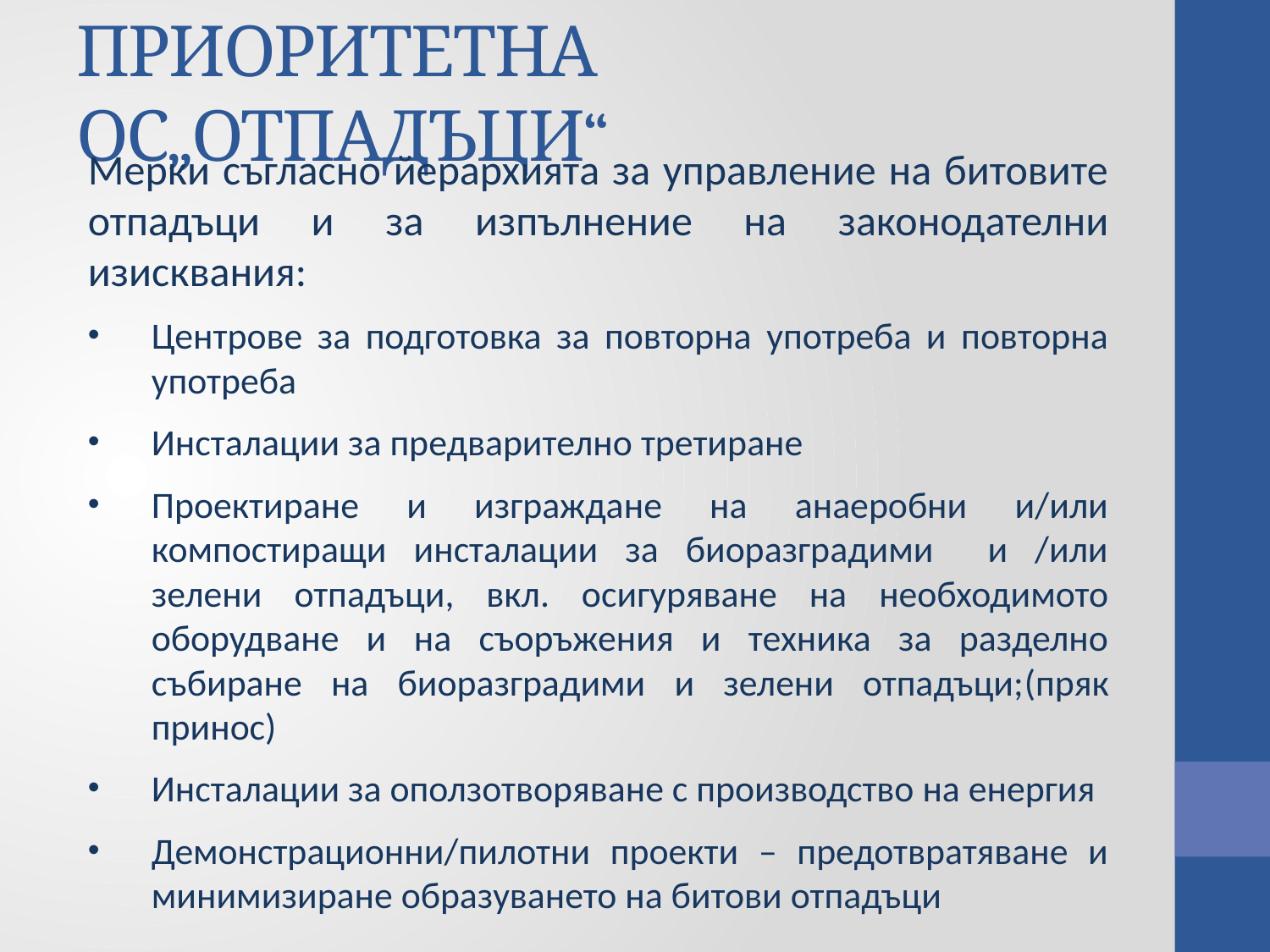

# ПРИОРИТЕТНА ОС„ОТПАДЪЦИ“
Мерки съгласно йерархията за управление на битовите отпадъци и за изпълнение на законодателни изисквания:
Центрове за подготовка за повторна употреба и повторна употреба
Инсталации за предварително третиране
Проектиране и изграждане на анаеробни и/или компостиращи инсталации за биоразградими  и /или зелени отпадъци, вкл. осигуряване на необходимото оборудване и на съоръжения и техника за разделно събиране на биоразградими и зелени отпадъци;(пряк принос)
Инсталации за оползотворяване с производство на енергия
Демонстрационни/пилотни проекти – предотвратяване и минимизиране образуването на битови отпадъци